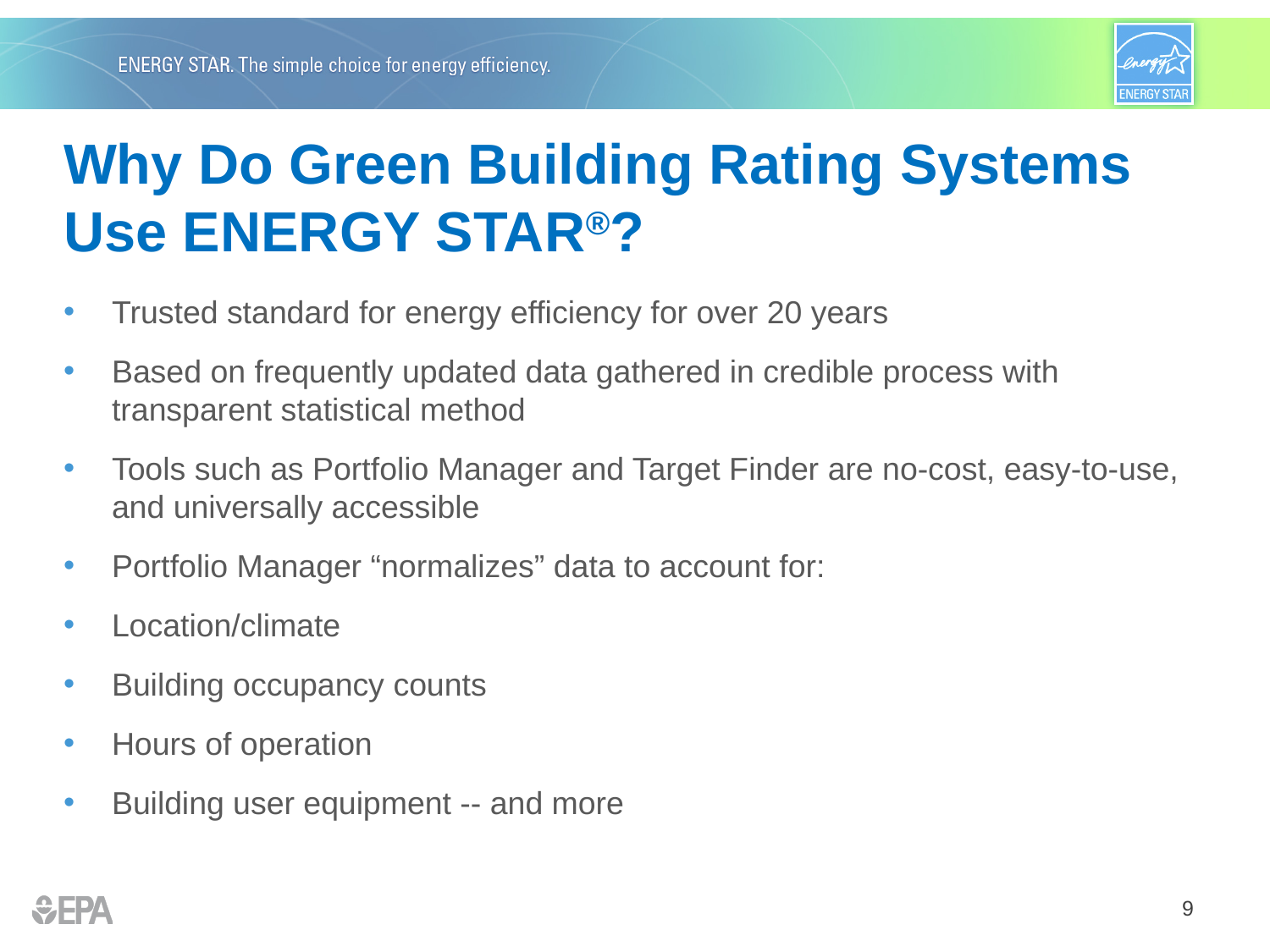

# Why Do Green Building Rating Systems Use ENERGY STAR®?
Trusted standard for energy efficiency for over 20 years
Based on frequently updated data gathered in credible process with transparent statistical method
Tools such as Portfolio Manager and Target Finder are no-cost, easy-to-use, and universally accessible
Portfolio Manager “normalizes” data to account for:
Location/climate
Building occupancy counts
Hours of operation
Building user equipment -- and more
9